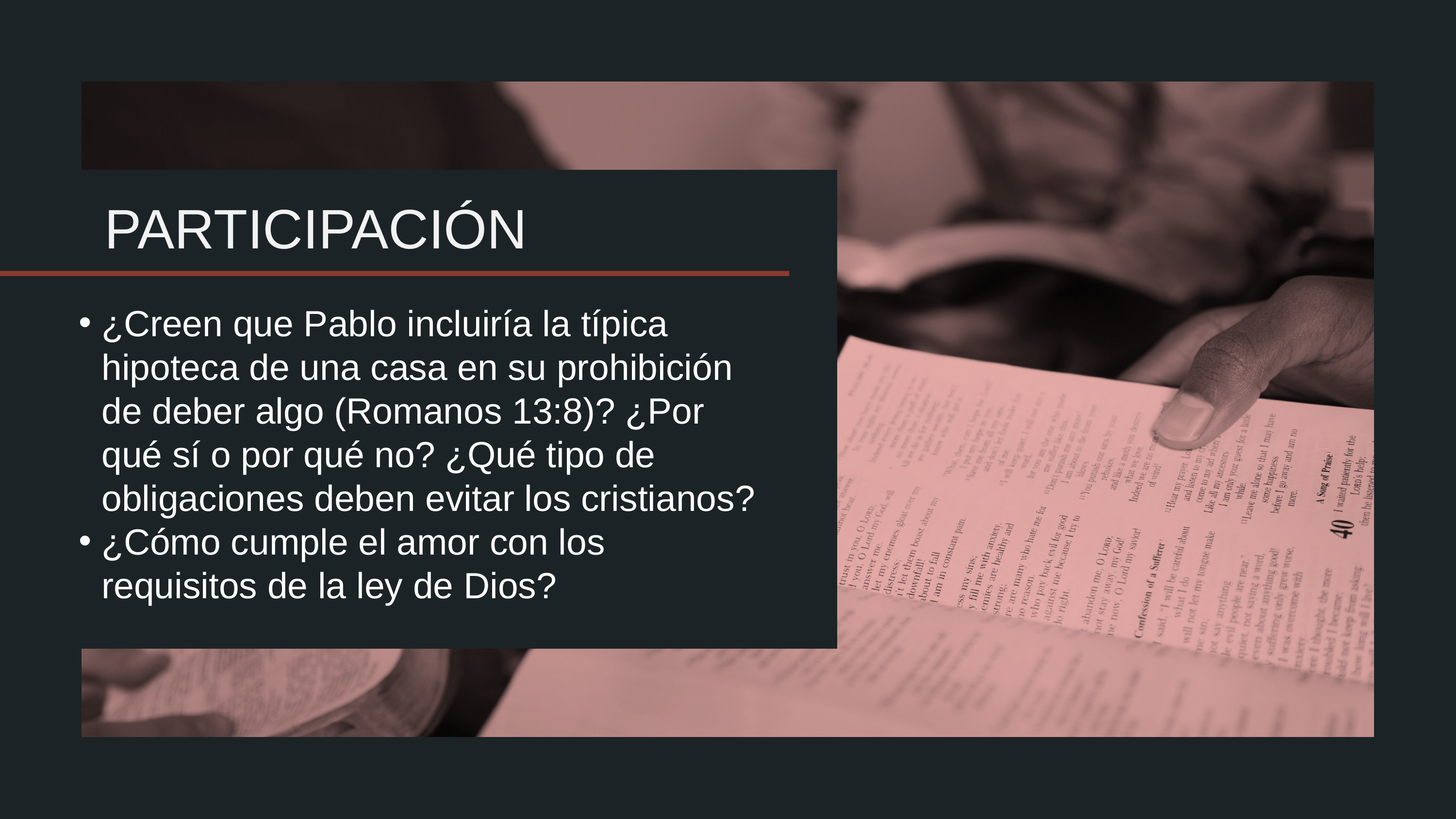

¿Creen que Pablo incluiría la típica hipoteca de una casa en su prohibición de deber algo (Romanos 13:8)? ¿Por qué sí o por qué no? ¿Qué tipo de obligaciones deben evitar los cristianos?
¿Cómo cumple el amor con los requisitos de la ley de Dios?